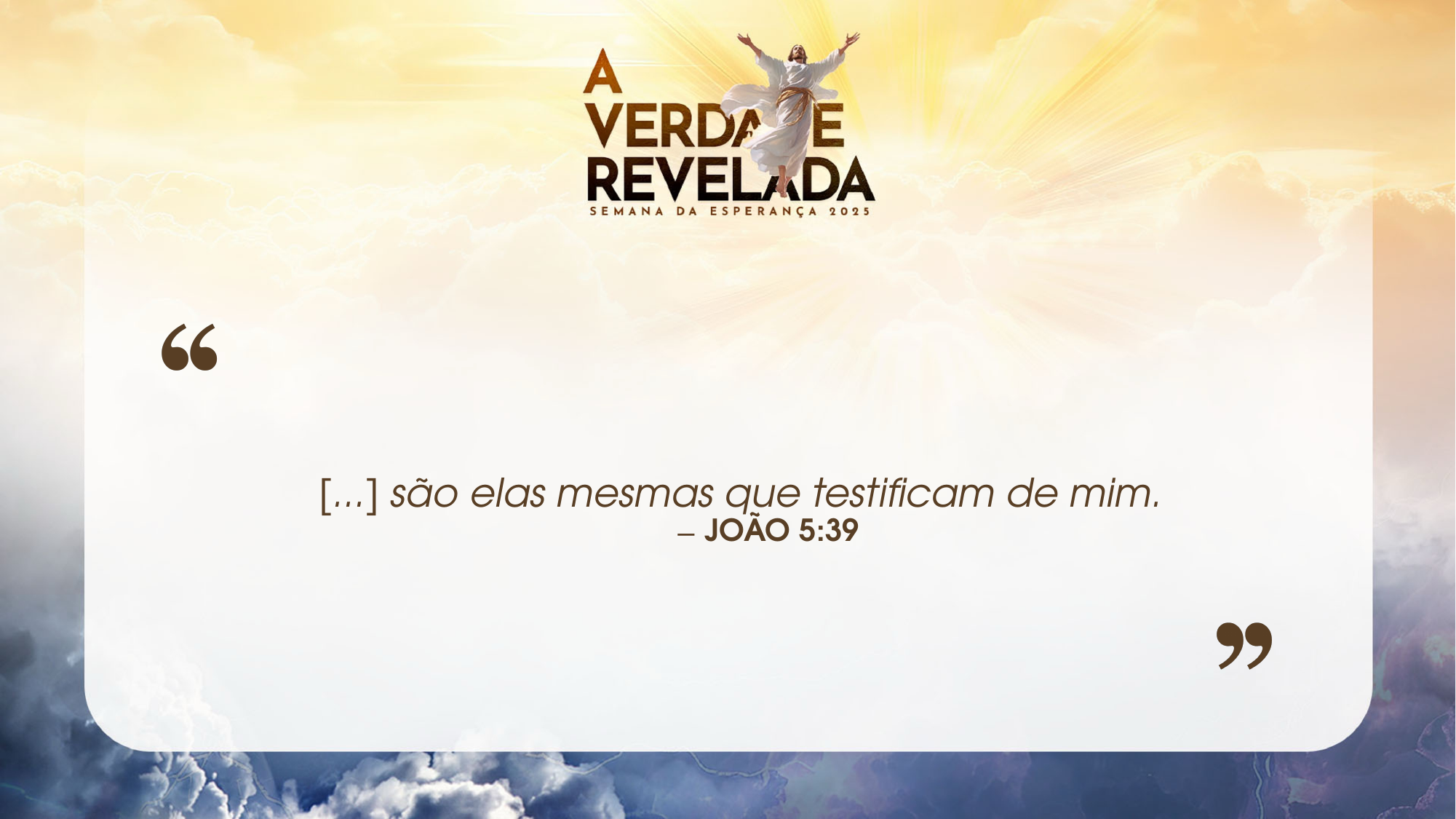

[...] são elas mesmas que testificam de mim.
JOÃO 5:39